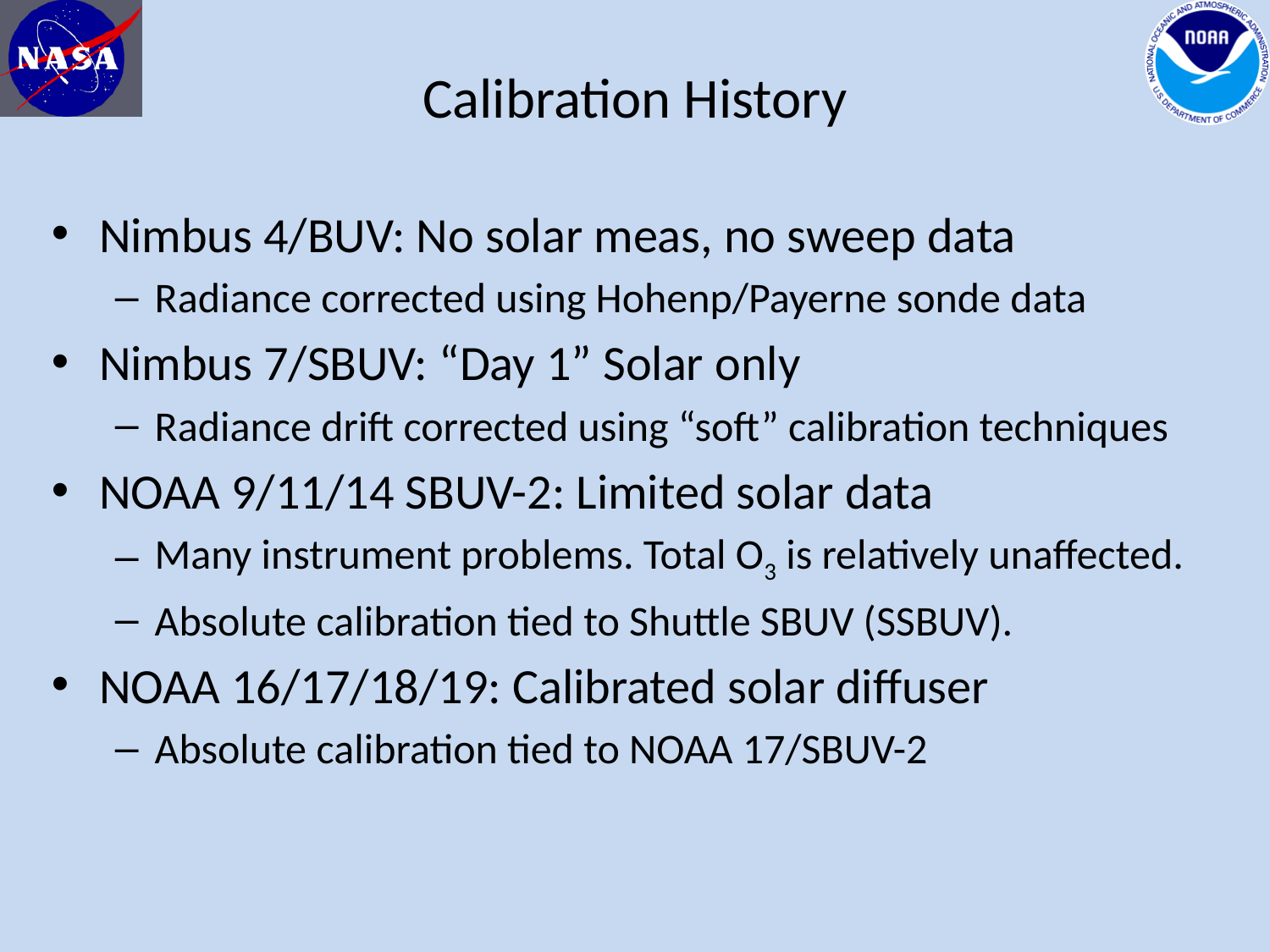

# Calibration History
Nimbus 4/BUV: No solar meas, no sweep data
Radiance corrected using Hohenp/Payerne sonde data
Nimbus 7/SBUV: “Day 1” Solar only
Radiance drift corrected using “soft” calibration techniques
NOAA 9/11/14 SBUV-2: Limited solar data
Many instrument problems. Total O3 is relatively unaffected.
Absolute calibration tied to Shuttle SBUV (SSBUV).
NOAA 16/17/18/19: Calibrated solar diffuser
Absolute calibration tied to NOAA 17/SBUV-2